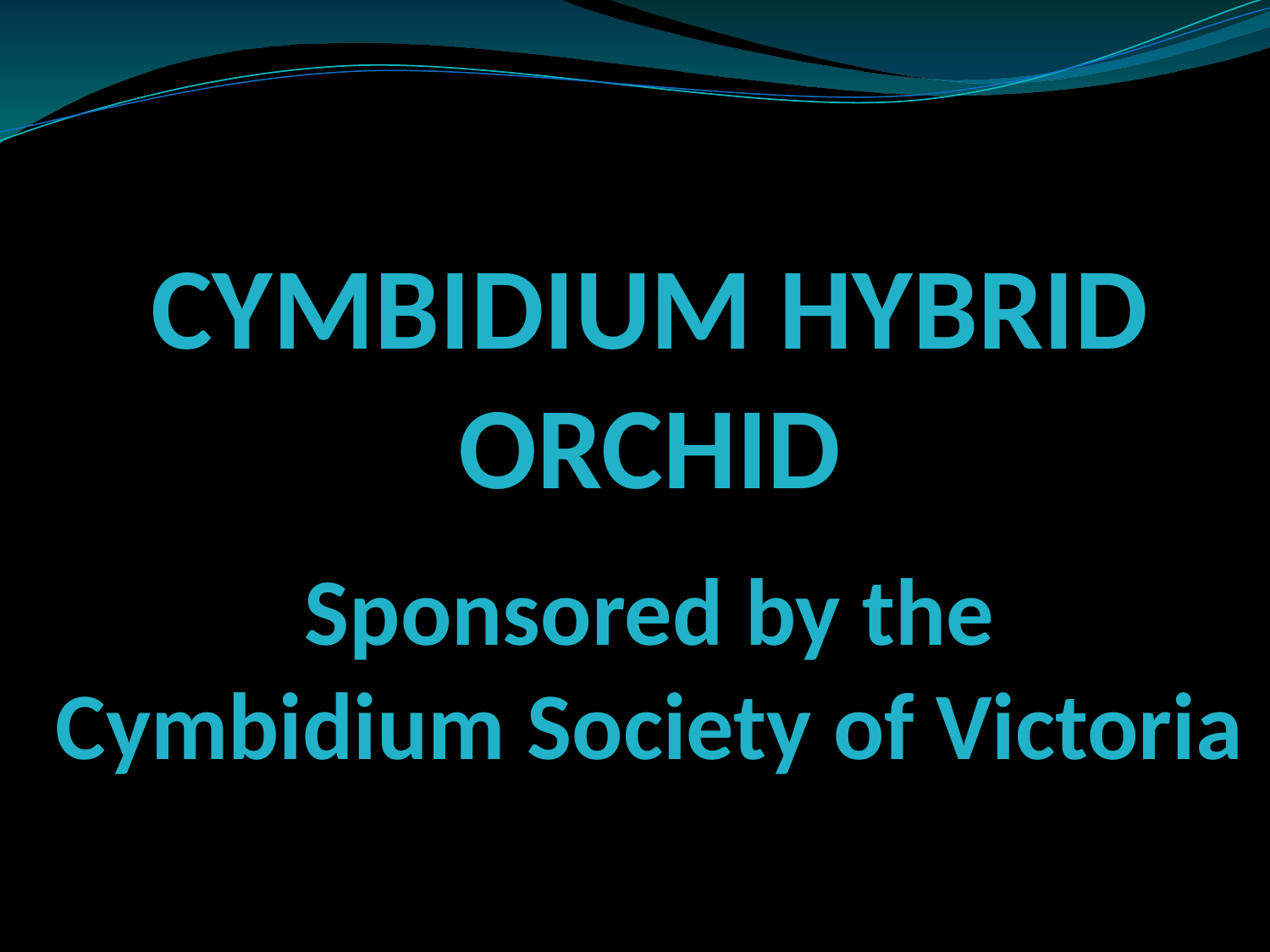

cymbidium hybrid ORCHID

Sponsored by the
Cymbidium Society of Victoria